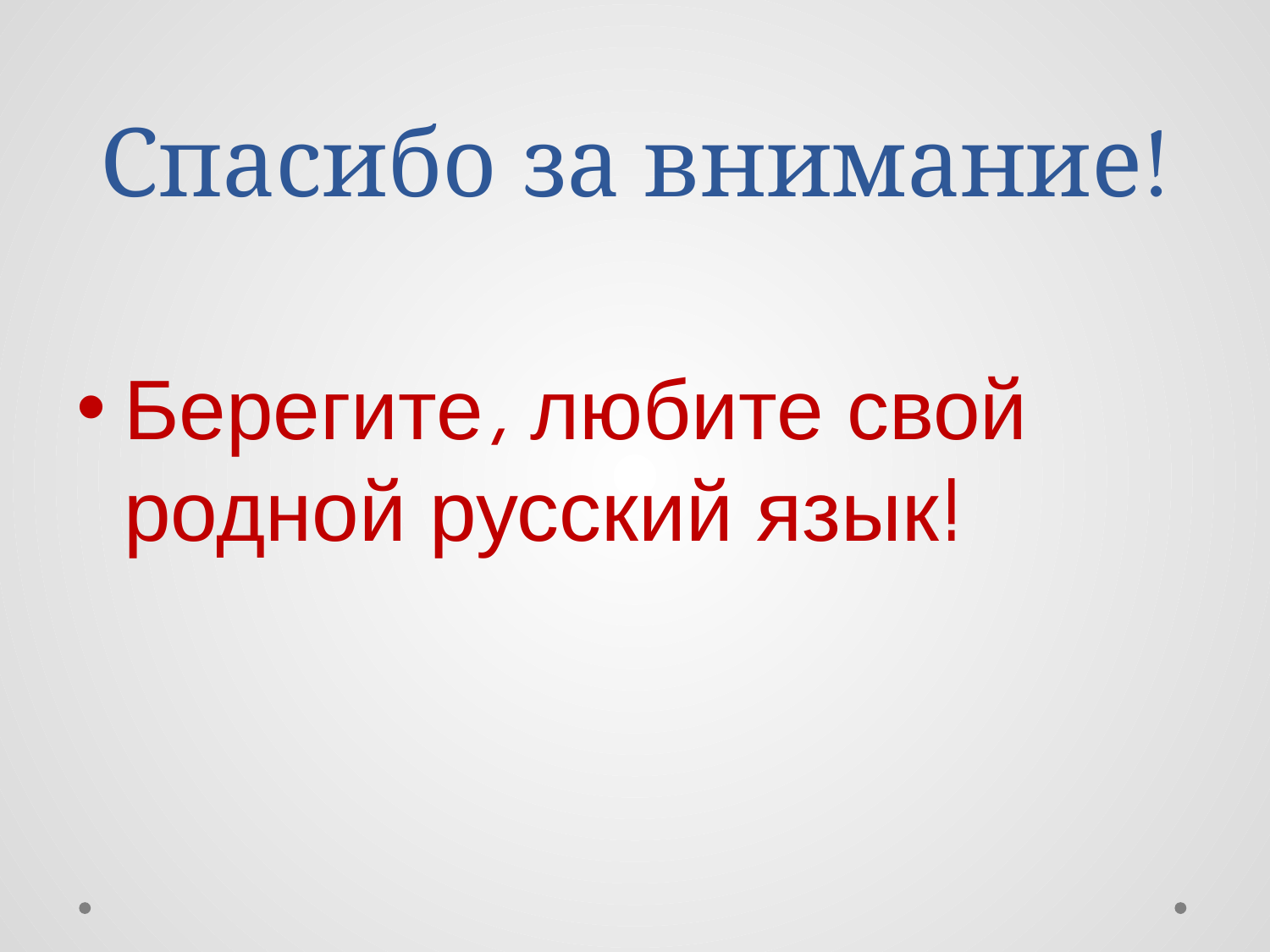

# Спасибо за внимание!

Берегите, любите свой родной русский язык!